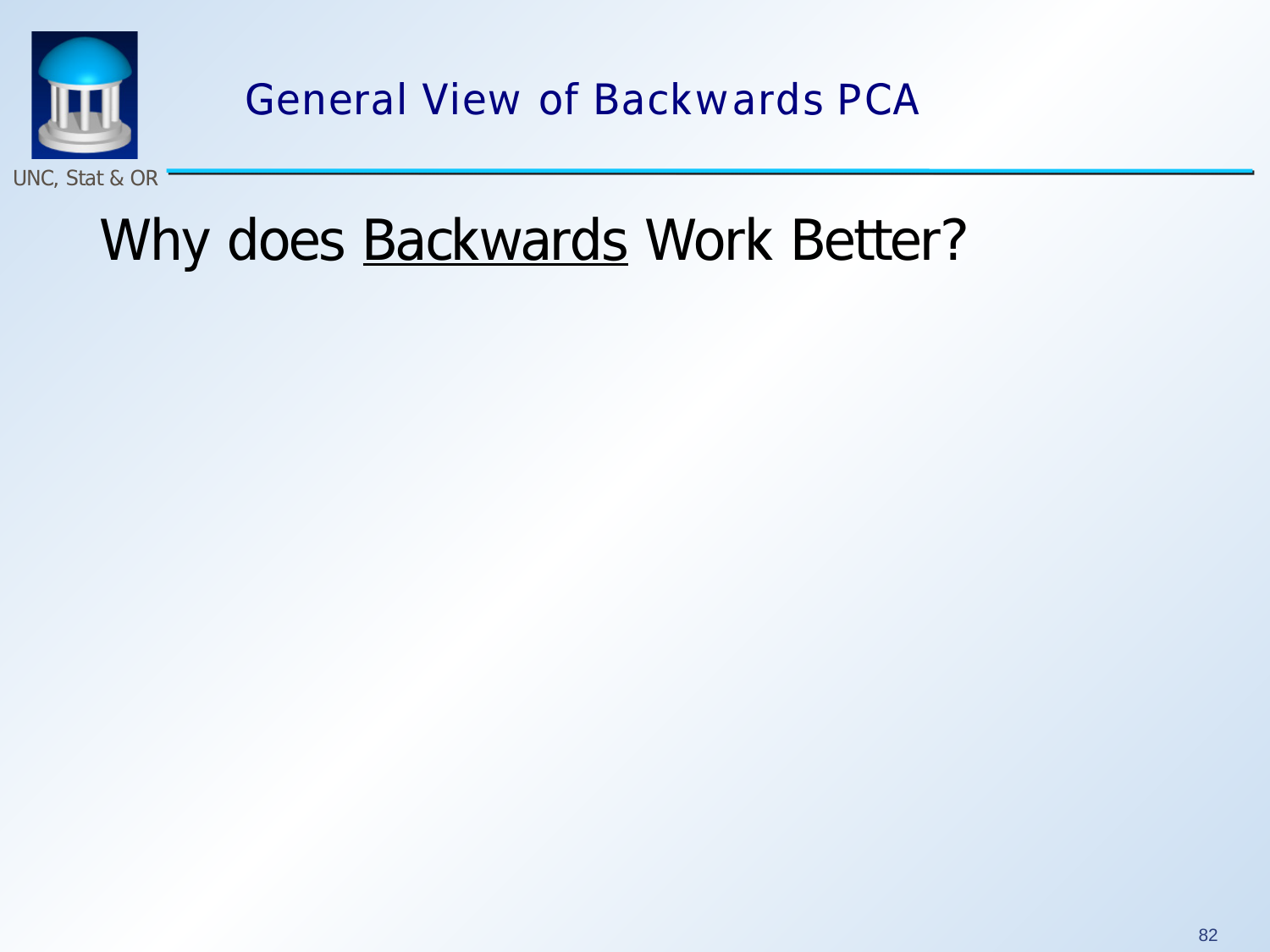

# General View of Backwards PCA
Why does Backwards Work Better?